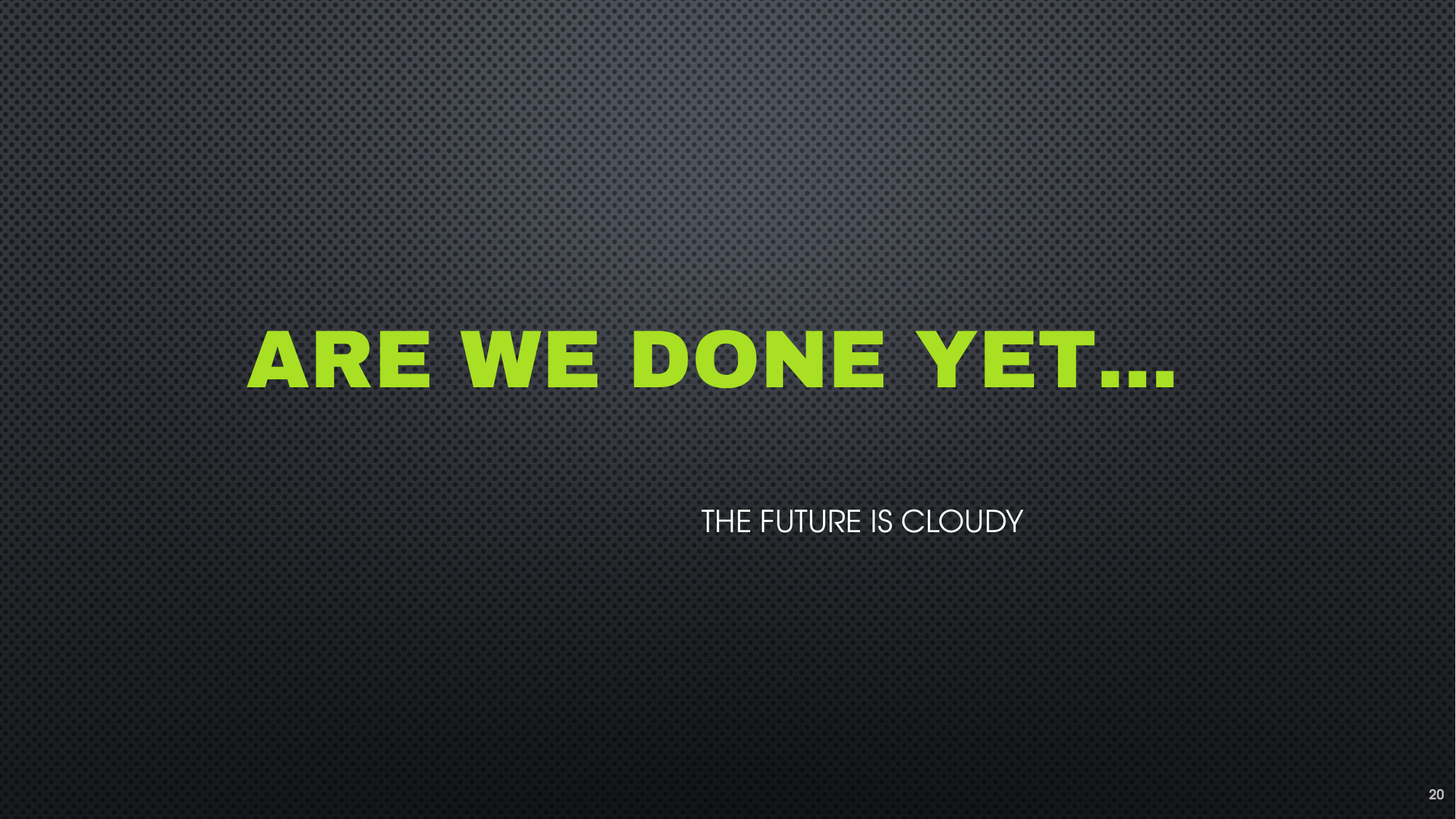

# Are we done yet…
The future is cloudy
20